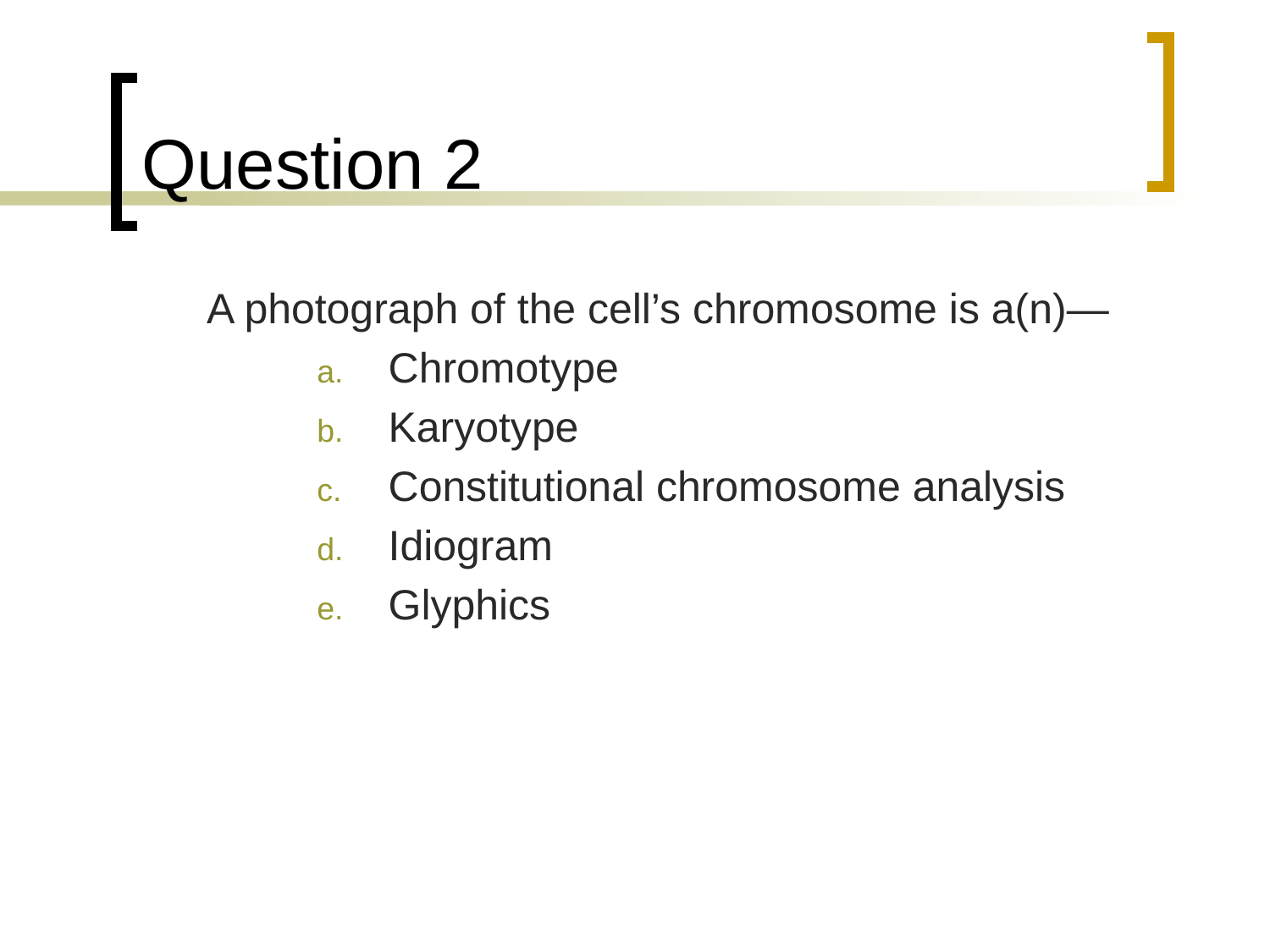

# Question 2
	A photograph of the cell’s chromosome is a(n)—
Chromotype
Karyotype
Constitutional chromosome analysis
Idiogram
Glyphics